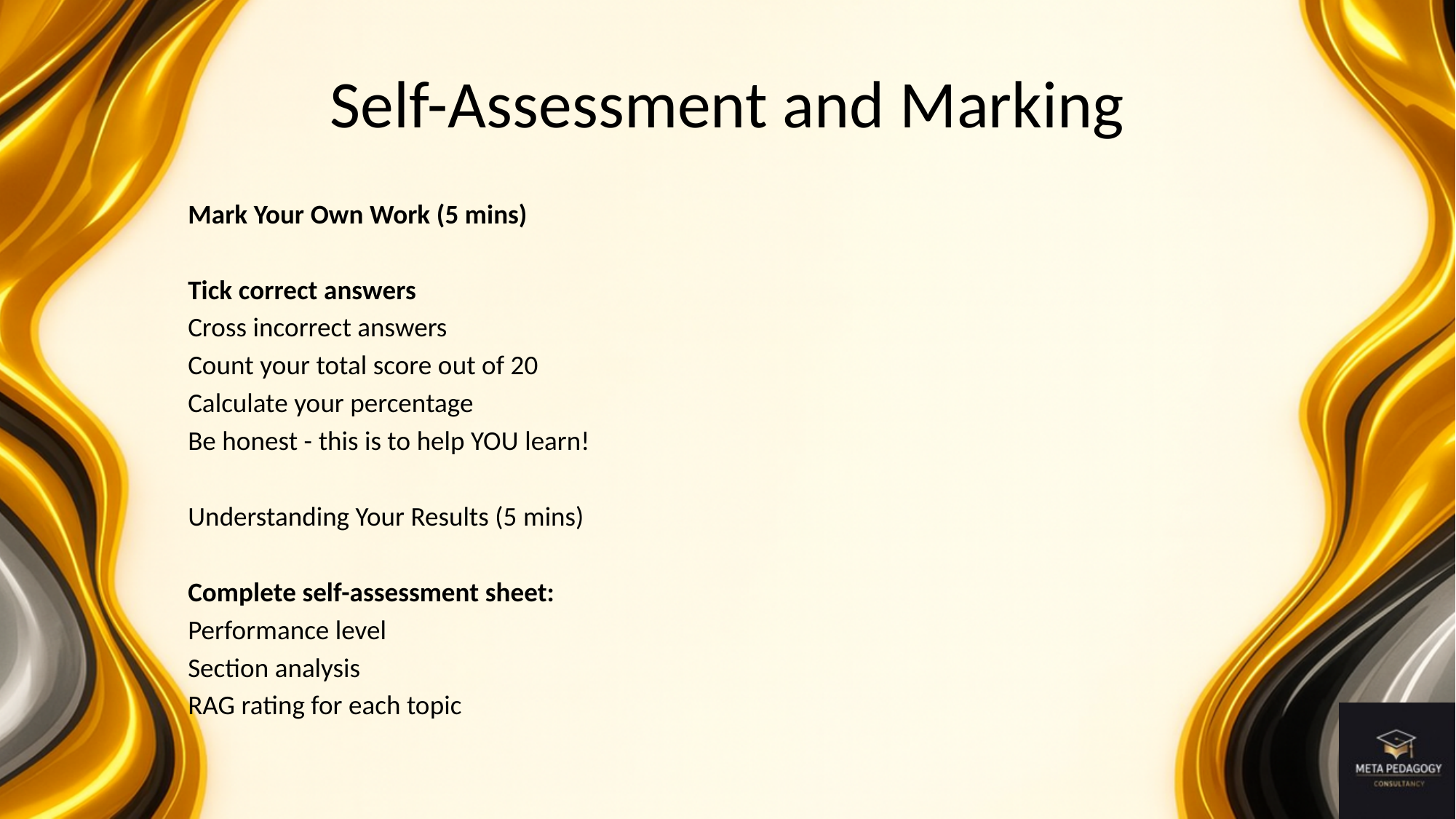

# Self-Assessment and Marking
Mark Your Own Work (5 mins)

Tick correct answers
Cross incorrect answers
Count your total score out of 20
Calculate your percentage
Be honest - this is to help YOU learn!

Understanding Your Results (5 mins)

Complete self-assessment sheet:
Performance level
Section analysis
RAG rating for each topic